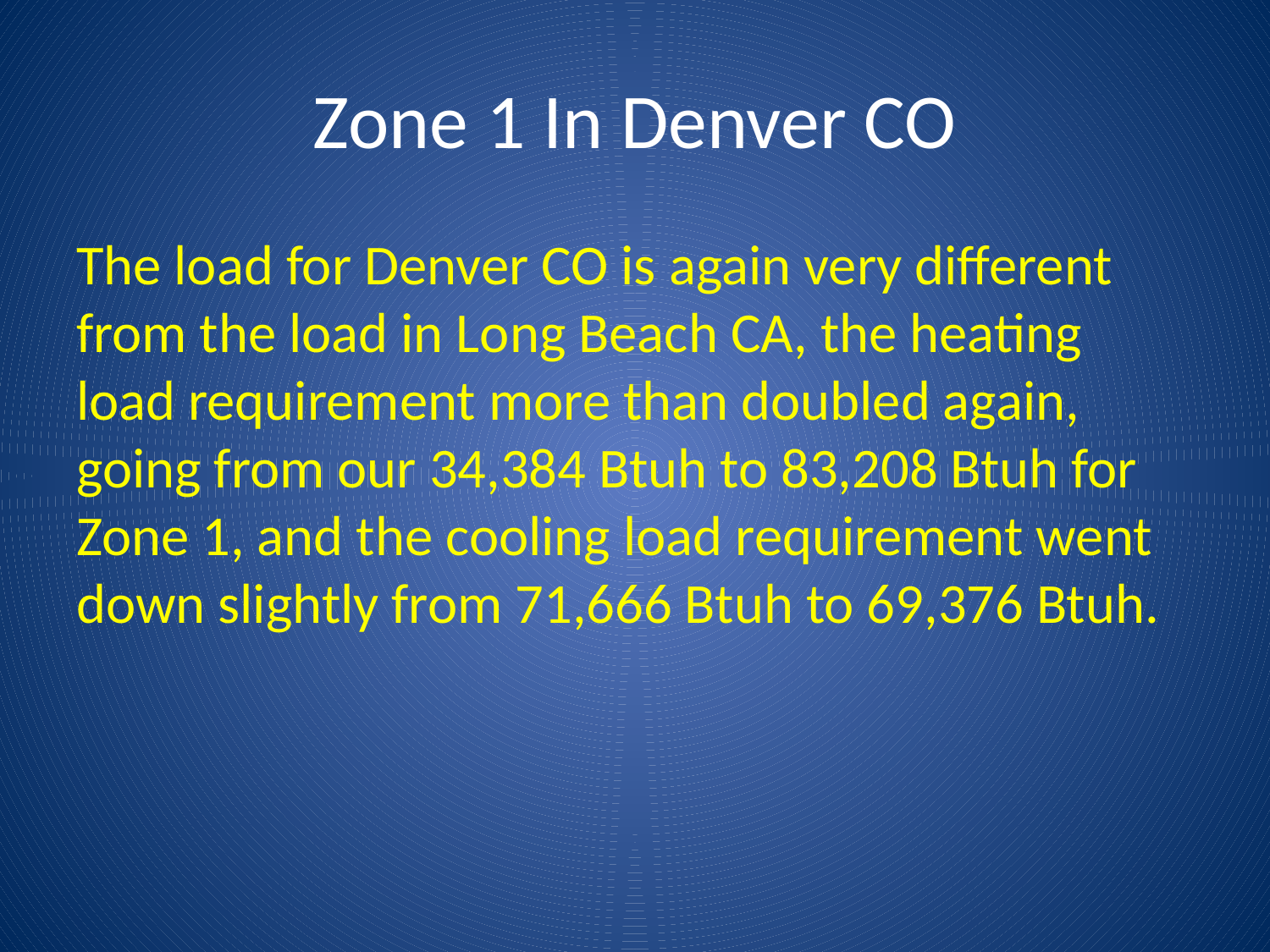

# Zone 1 In Denver CO
The load for Denver CO is again very different from the load in Long Beach CA, the heating load requirement more than doubled again, going from our 34,384 Btuh to 83,208 Btuh for Zone 1, and the cooling load requirement went down slightly from 71,666 Btuh to 69,376 Btuh.